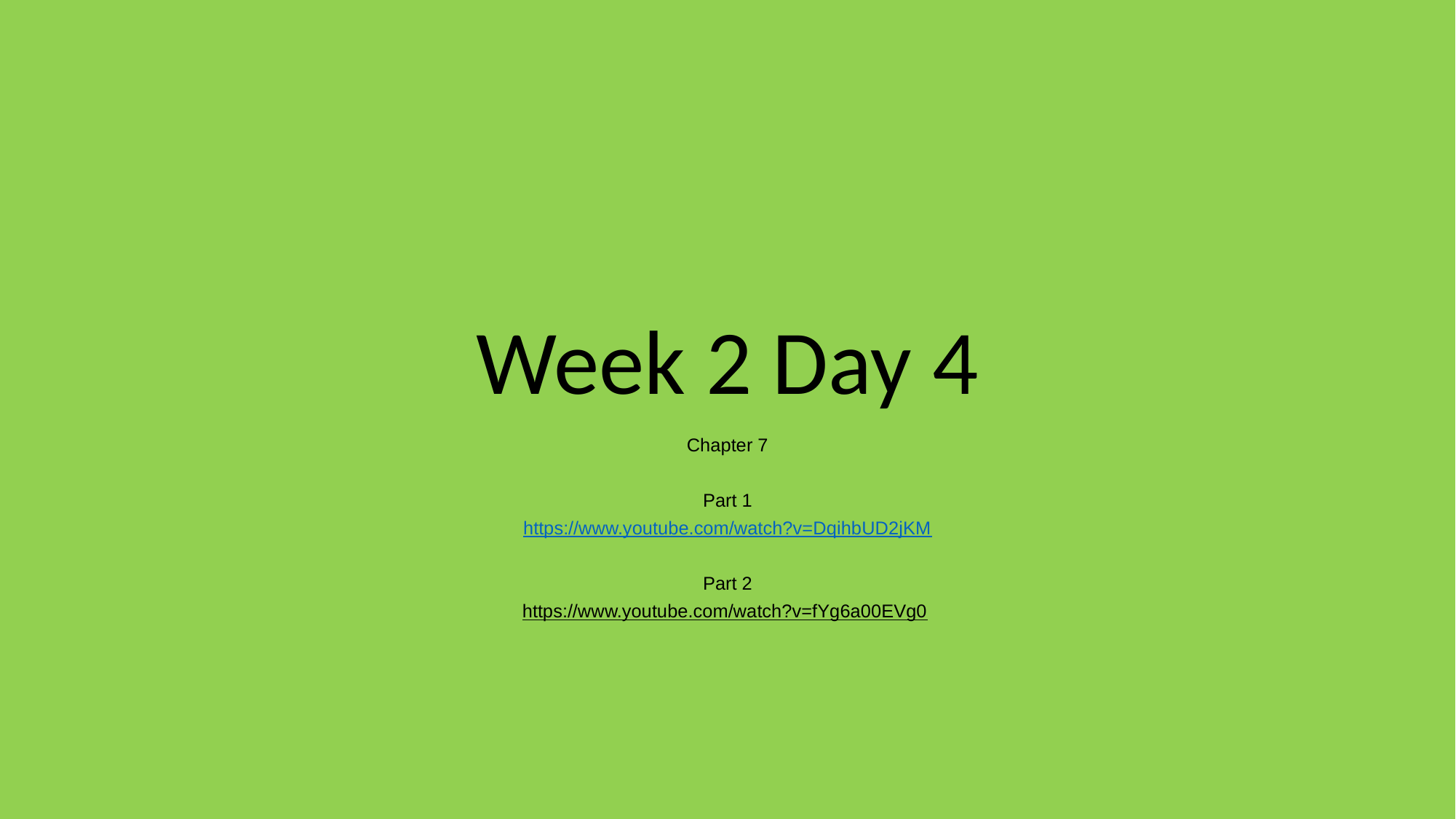

# Week 2 Day 4
Chapter 7

Part 1
https://www.youtube.com/watch?v=DqihbUD2jKM

Part 2
https://www.youtube.com/watch?v=fYg6a00EVg0